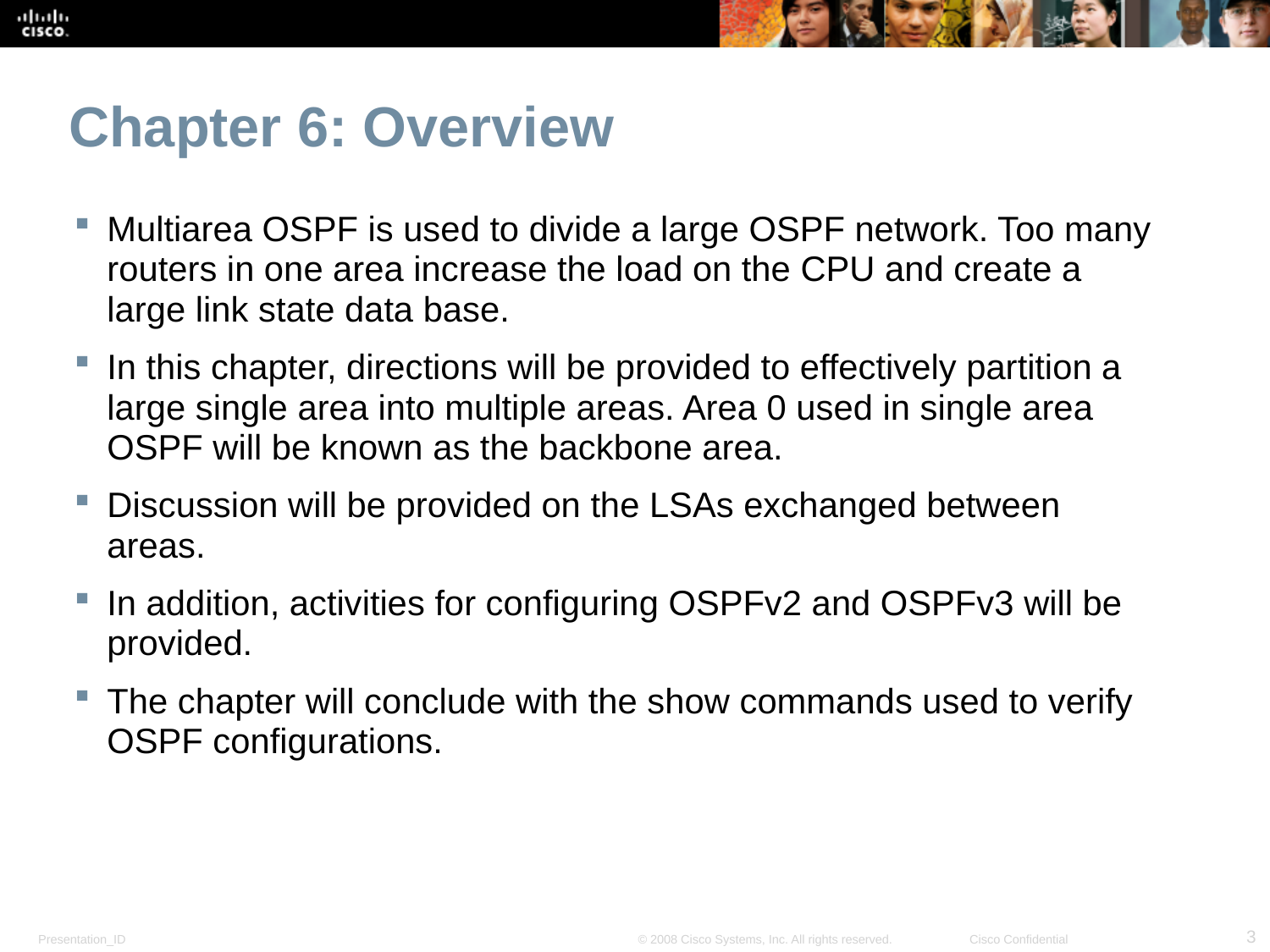

Chapter 6: Overview
Multiarea OSPF is used to divide a large OSPF network. Too many routers in one area increase the load on the CPU and create a large link state data base.
In this chapter, directions will be provided to effectively partition a large single area into multiple areas. Area 0 used in single area OSPF will be known as the backbone area.
Discussion will be provided on the LSAs exchanged between areas.
In addition, activities for configuring OSPFv2 and OSPFv3 will be provided.
The chapter will conclude with the show commands used to verify OSPF configurations.